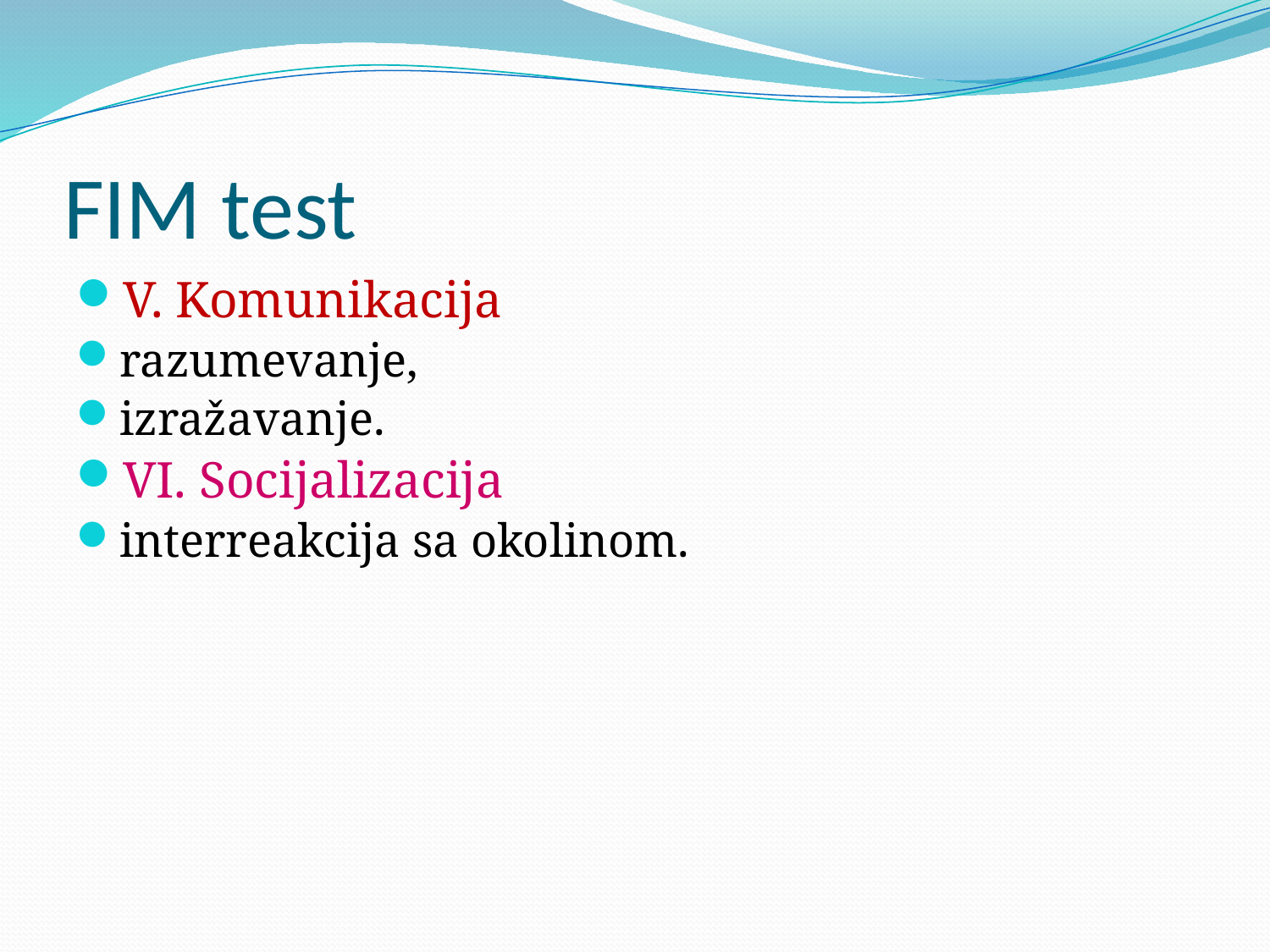

# FIM test
V. Komunikacija
razumevanje,
izražavanje.
VI. Socijalizacija
interreakcija sa okolinom.